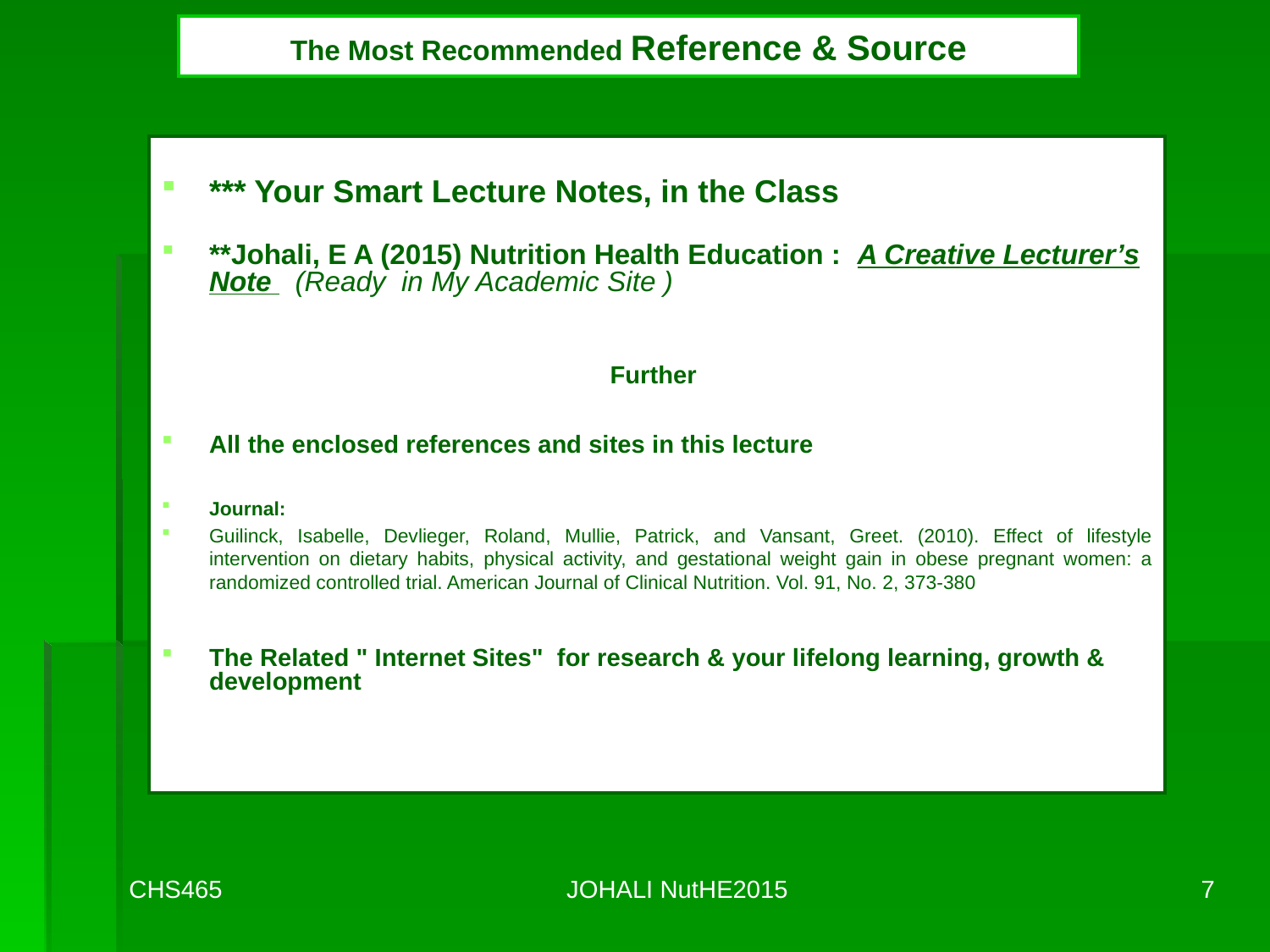

# The Most Recommended Reference & Source

*** Your Smart Lecture Notes, in the Class

**Johali, E A (2015) Nutrition Health Education :  A Creative Lecturer’s Note   (Ready  in My Academic Site )

Further

All the enclosed references and sites in this lecture

Journal:
Guilinck, Isabelle, Devlieger, Roland, Mullie, Patrick, and Vansant, Greet. (2010). Effect of lifestyle intervention on dietary habits, physical activity, and gestational weight gain in obese pregnant women: a randomized controlled trial. American Journal of Clinical Nutrition. Vol. 91, No. 2, 373-380

The Related " Internet Sites"  for research & your lifelong learning, growth & development
CHS465
JOHALI NutHE2015
7